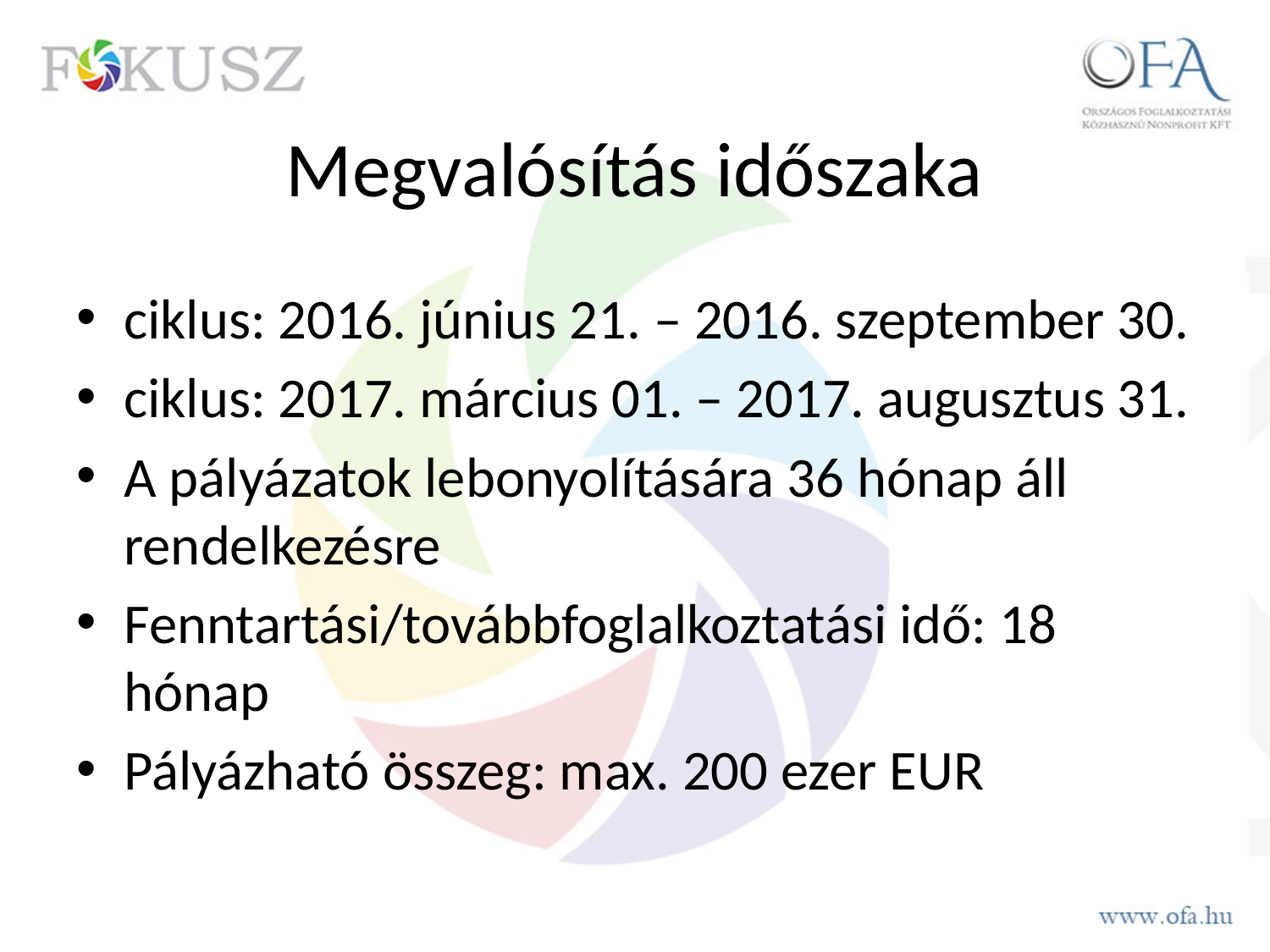

# Megvalósítás időszaka
ciklus: 2016. június 21. – 2016. szeptember 30.
ciklus: 2017. március 01. – 2017. augusztus 31.
A pályázatok lebonyolítására 36 hónap áll rendelkezésre
Fenntartási/továbbfoglalkoztatási idő: 18 hónap
Pályázható összeg: max. 200 ezer EUR